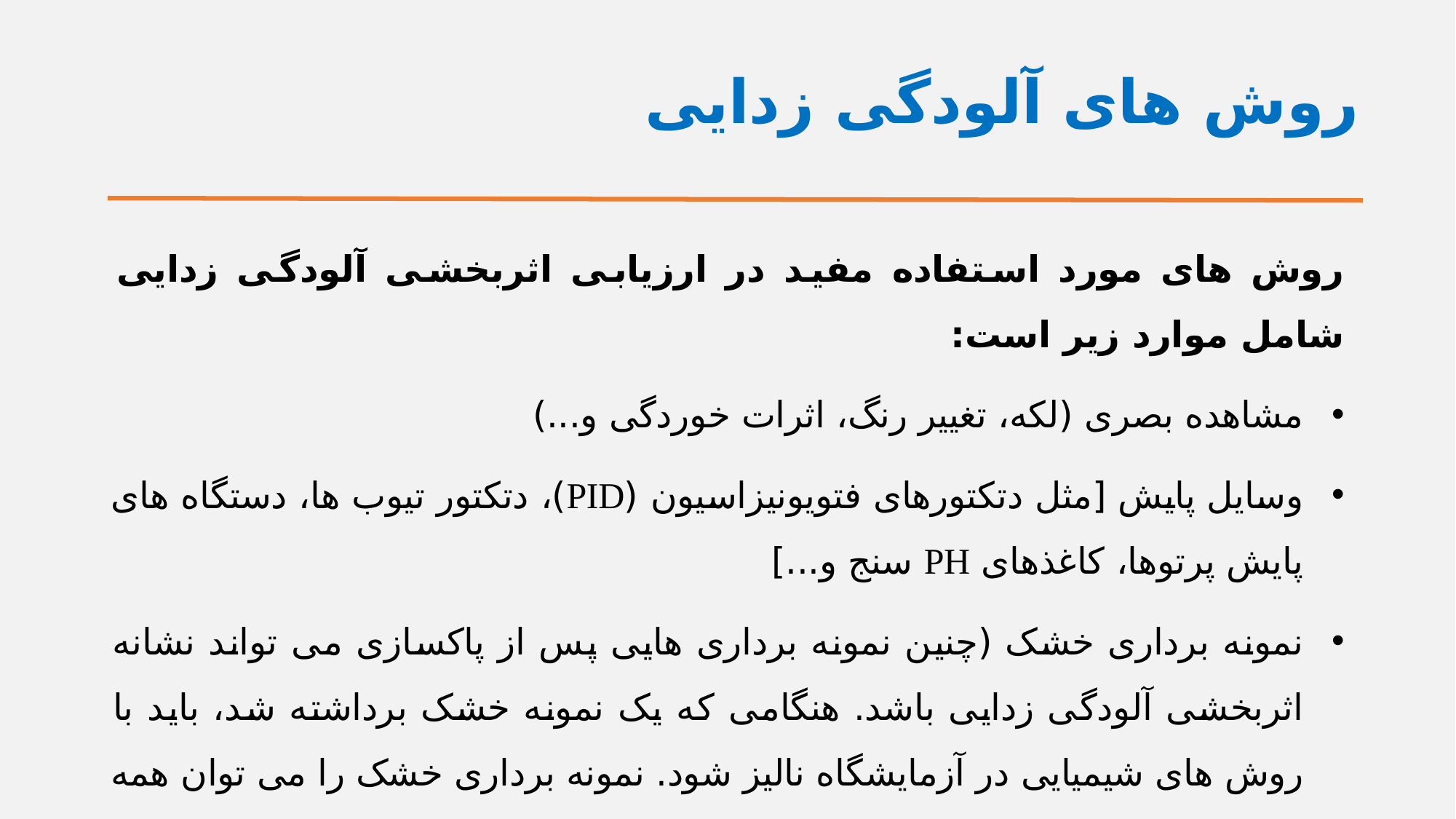

روش های آلودگی زدایی
#
روش های مورد استفاده مفید در ارزیابی اثربخشی آلودگی زدایی شامل موارد زیر است:
مشاهده بصری (لکه، تغییر رنگ، اثرات خوردگی و...)
وسایل پایش [مثل دتکتورهای فتویونیزاسیون (PID)، دتکتور تیوب ها، دستگاه های پایش پرتوها، کاغذهای PH سنج و...]
نمونه برداری خشک (چنین نمونه برداری هایی پس از پاکسازی می تواند نشانه اثربخشی آلودگی زدایی باشد. هنگامی که یک نمونه خشک برداشته شد، باید با روش های شیمیایی در آزمایشگاه نالیز شود. نمونه برداری خشک را می توان همه از تجهیزات حفاظتی پاکسازی شده و هم روی پوست برداشت)